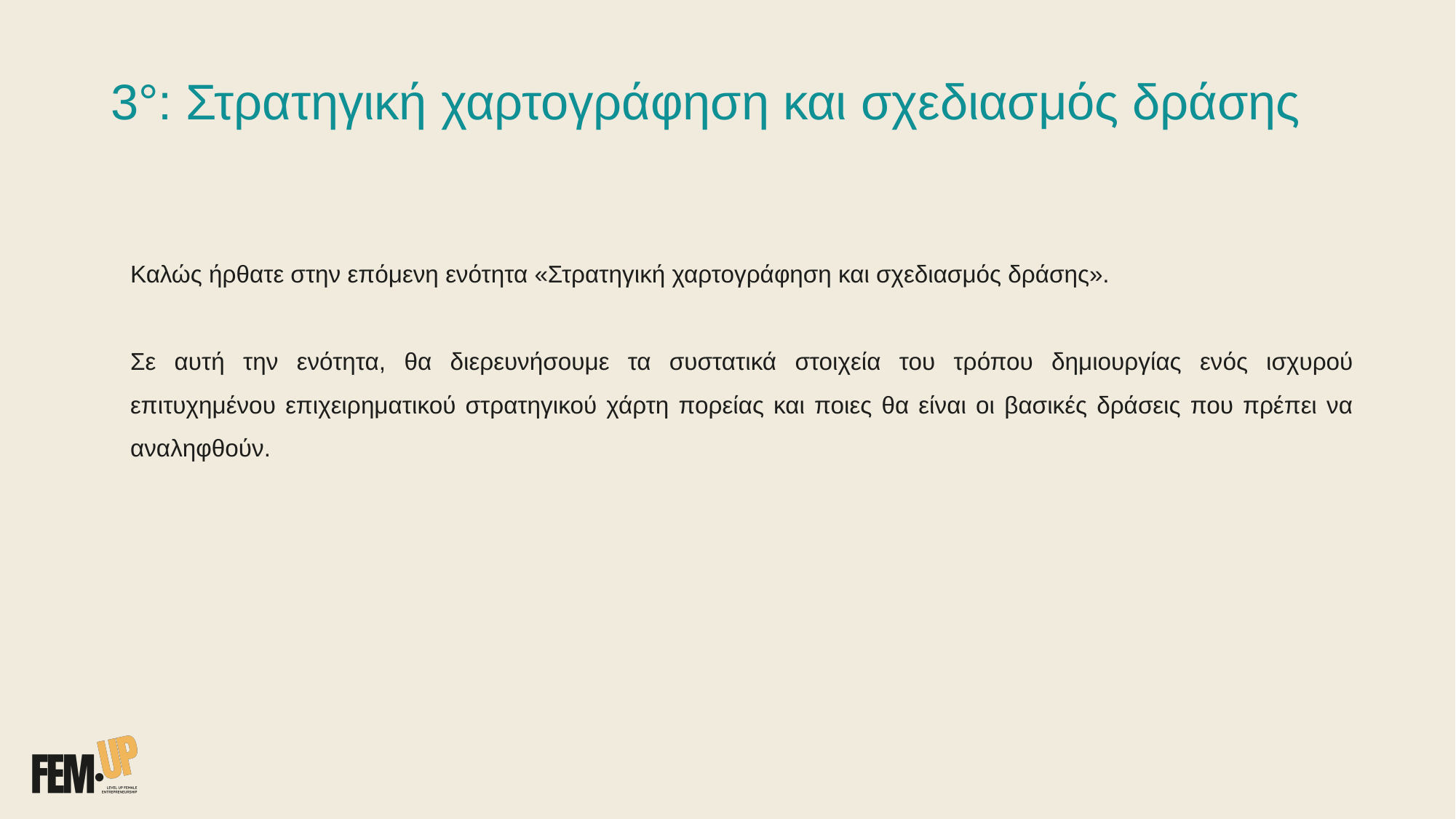

# 3°: Στρατηγική χαρτογράφηση και σχεδιασμός δράσης
Καλώς ήρθατε στην επόμενη ενότητα «Στρατηγική χαρτογράφηση και σχεδιασμός δράσης».

Σε αυτή την ενότητα, θα διερευνήσουμε τα συστατικά στοιχεία του τρόπου δημιουργίας ενός ισχυρού επιτυχημένου επιχειρηματικού στρατηγικού χάρτη πορείας και ποιες θα είναι οι βασικές δράσεις που πρέπει να αναληφθούν.